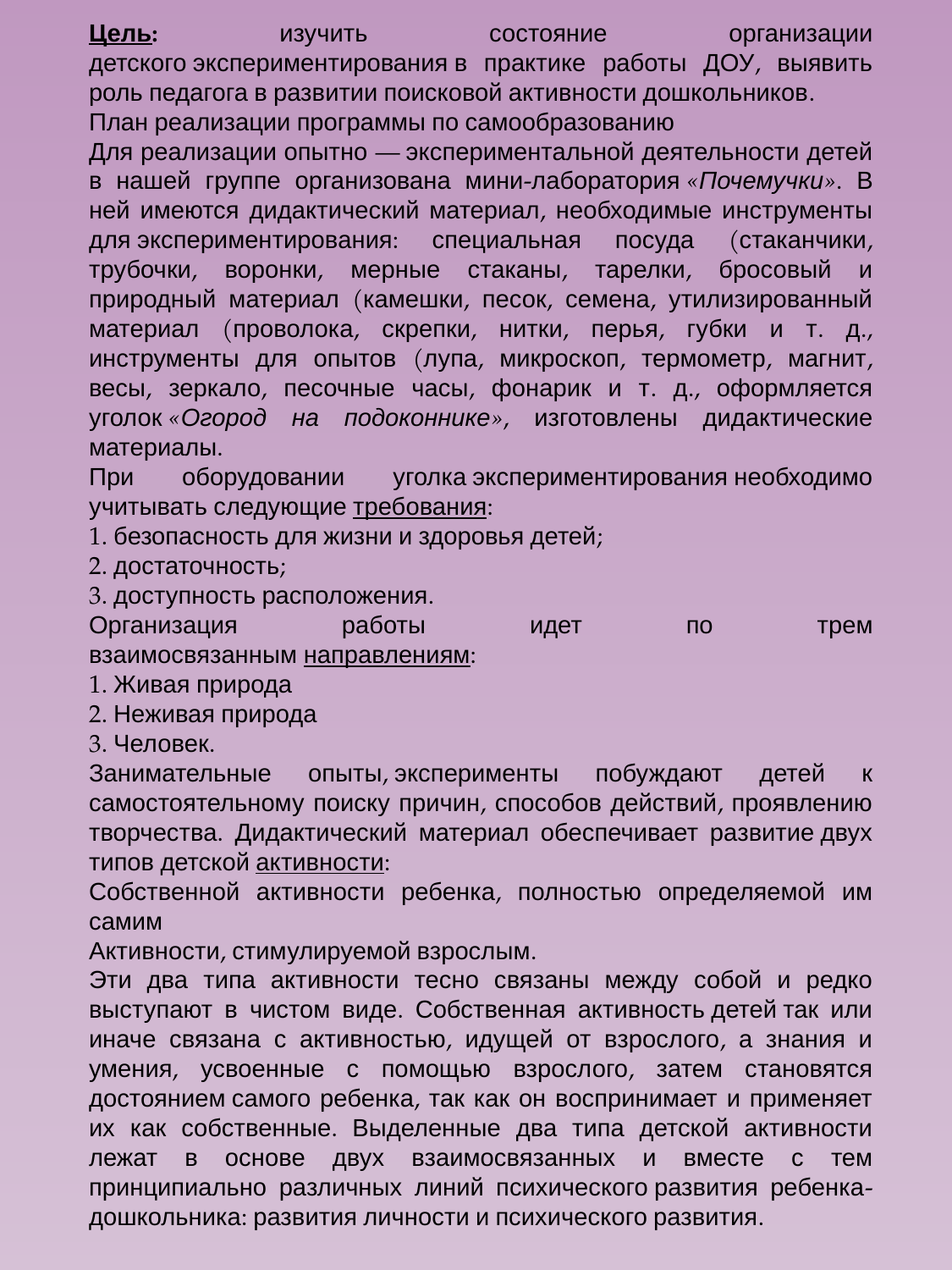

Цель: изучить состояние организации детского экспериментирования в практике работы ДОУ, выявить роль педагога в развитии поисковой активности дошкольников.
План реализации программы по самообразованию
Для реализации опытно — экспериментальной деятельности детей в нашей группе организована мини-лаборатория «Почемучки». В ней имеются дидактический материал, необходимые инструменты для экспериментирования: специальная посуда (стаканчики, трубочки, воронки, мерные стаканы, тарелки, бросовый и природный материал (камешки, песок, семена, утилизированный материал (проволока, скрепки, нитки, перья, губки и т. д., инструменты для опытов (лупа, микроскоп, термометр, магнит, весы, зеркало, песочные часы, фонарик и т. д., оформляется уголок «Огород на подоконнике», изготовлены дидактические материалы.
При оборудовании уголка экспериментирования необходимо учитывать следующие требования:
1. безопасность для жизни и здоровья детей;
2. достаточность;
3. доступность расположения.
Организация работы идет по трем взаимосвязанным направлениям:
1. Живая природа
2. Неживая природа
3. Человек.
Занимательные опыты, эксперименты побуждают детей к самостоятельному поиску причин, способов действий, проявлению творчества. Дидактический материал обеспечивает развитие двух типов детской активности:
Собственной активности ребенка, полностью определяемой им самим
Активности, стимулируемой взрослым.
Эти два типа активности тесно связаны между собой и редко выступают в чистом виде. Собственная активность детей так или иначе связана с активностью, идущей от взрослого, а знания и умения, усвоенные с помощью взрослого, затем становятся достоянием самого ребенка, так как он воспринимает и применяет их как собственные. Выделенные два типа детской активности лежат в основе двух взаимосвязанных и вместе с тем принципиально различных линий психического развития ребенка-дошкольника: развития личности и психического развития.